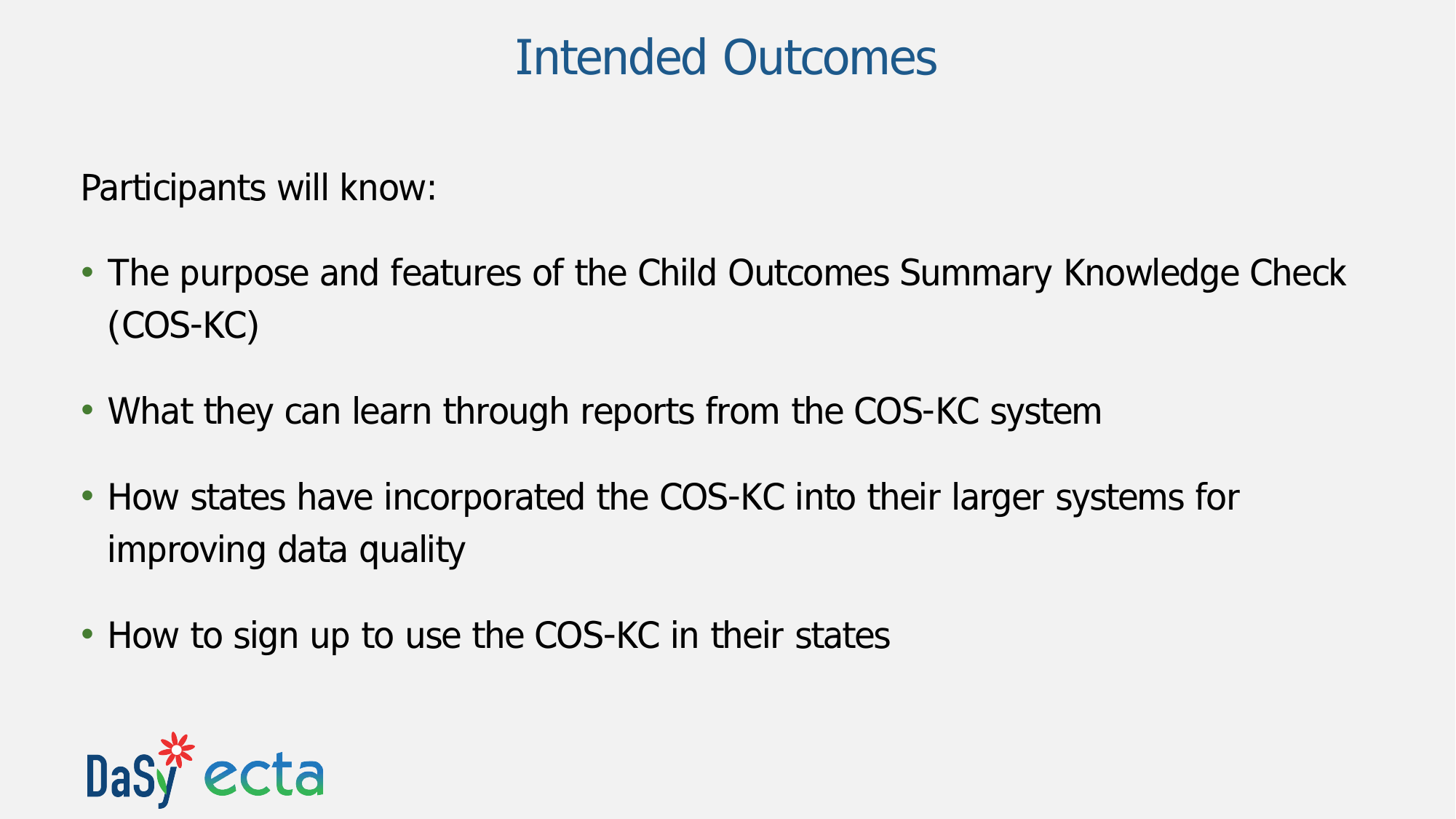

# Intended Outcomes
Participants will know:
The purpose and features of the Child Outcomes Summary Knowledge Check (COS-KC)
What they can learn through reports from the COS-KC system
How states have incorporated the COS-KC into their larger systems for improving data quality
How to sign up to use the COS-KC in their states